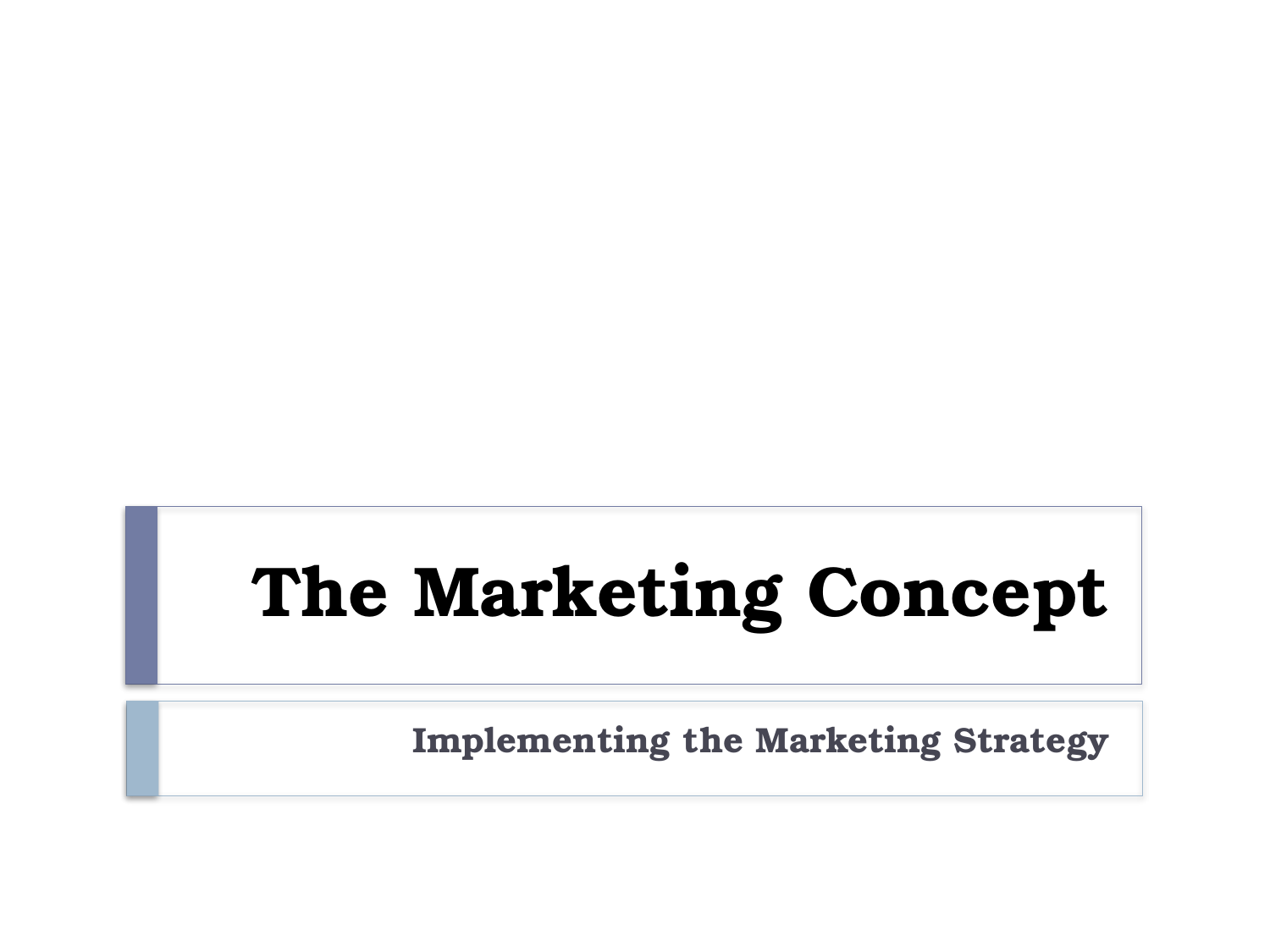

# The Marketing Concept
Implementing the Marketing Strategy